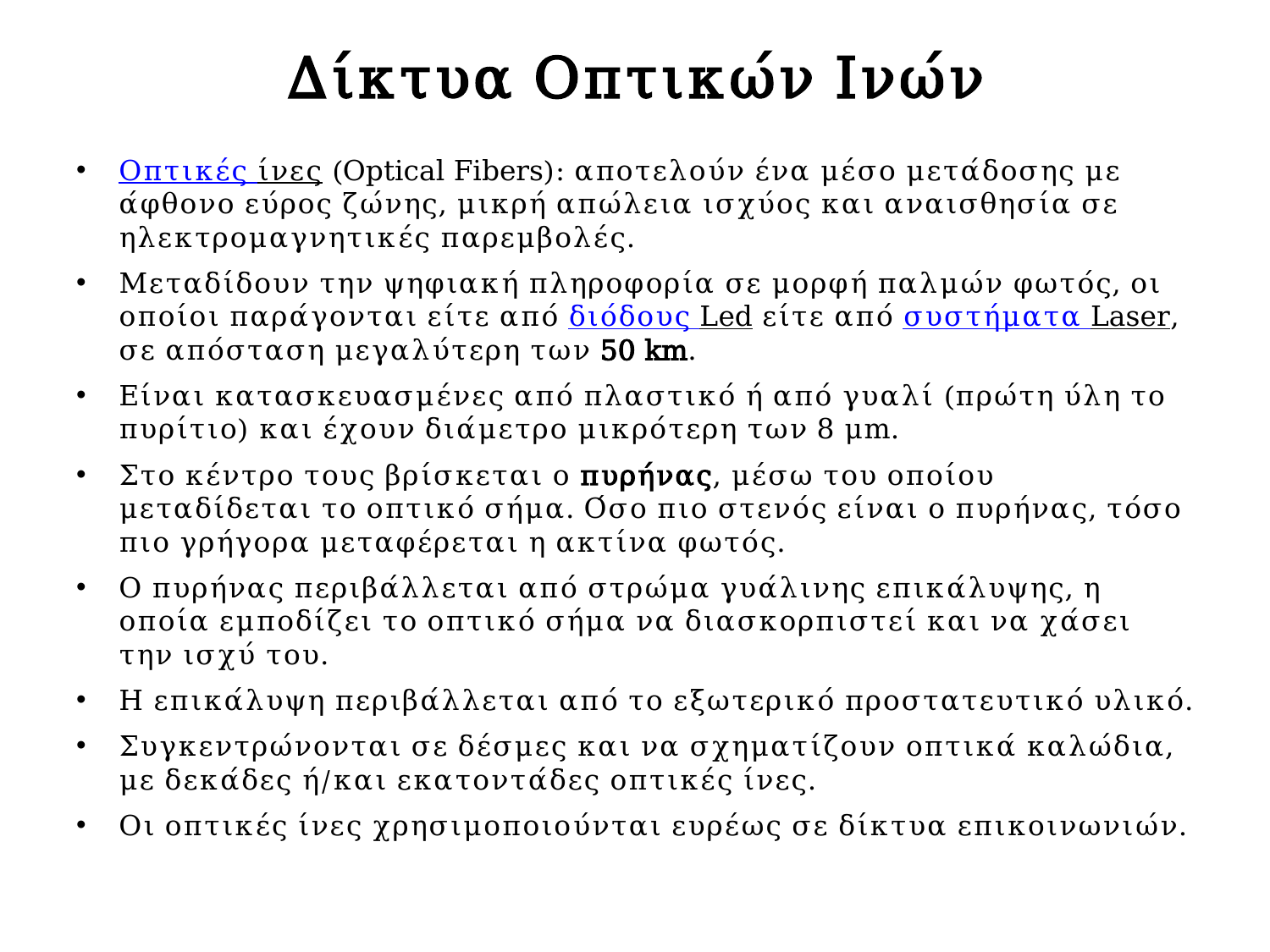

# Δίκτυα Οπτικών Ινών
Οπτικές ίνες (Optical Fibers): αποτελούν ένα μέσο μετάδοσης με άφθονο εύρος ζώνης, μικρή απώλεια ισχύος και αναισθησία σε ηλεκτρομαγνητικές παρεμβολές.
Μεταδίδουν την ψηφιακή πληροφορία σε μορφή παλμών φωτός, οι οποίοι παράγονται είτε από διόδους Led είτε από συστήματα Laser, σε απόσταση μεγαλύτερη των 50 km.
Είναι κατασκευασμένες από πλαστικό ή από γυαλί (πρώτη ύλη το πυρίτιο) και έχουν διάμετρο μικρότερη των 8 μm.
Στο κέντρο τους βρίσκεται ο πυρήνας, μέσω του οποίου μεταδίδεται το οπτικό σήμα. Όσο πιο στενός είναι ο πυρήνας, τόσο πιο γρήγορα μεταφέρεται η ακτίνα φωτός.
Ο πυρήνας περιβάλλεται από στρώμα γυάλινης επικάλυψης, η οποία εμποδίζει το οπτικό σήμα να διασκορπιστεί και να χάσει την ισχύ του.
Η επικάλυψη περιβάλλεται από το εξωτερικό προστατευτικό υλικό.
Συγκεντρώνονται σε δέσμες και να σχηματίζουν οπτικά καλώδια, με δεκάδες ή/και εκατοντάδες οπτικές ίνες.
Οι οπτικές ίνες χρησιμοποιούνται ευρέως σε δίκτυα επικοινωνιών.